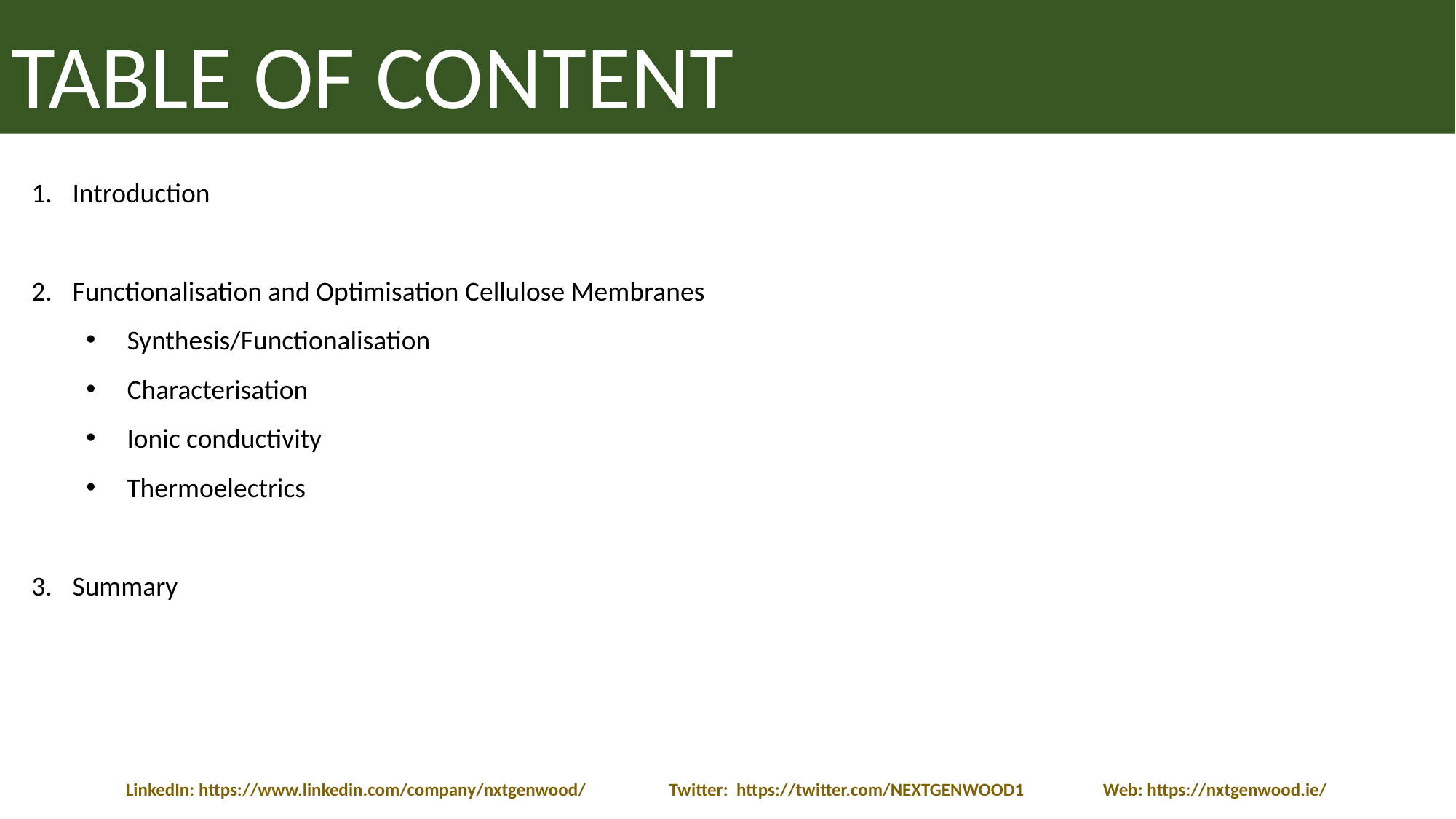

# TABLE OF CONTENT
Introduction

Functionalisation and Optimisation Cellulose Membranes
Synthesis/Functionalisation
Characterisation
Ionic conductivity
Thermoelectrics

Summary
LinkedIn: https://www.linkedin.com/company/nxtgenwood/                    Twitter:  https://twitter.com/NEXTGENWOOD1                   Web: https://nxtgenwood.ie/